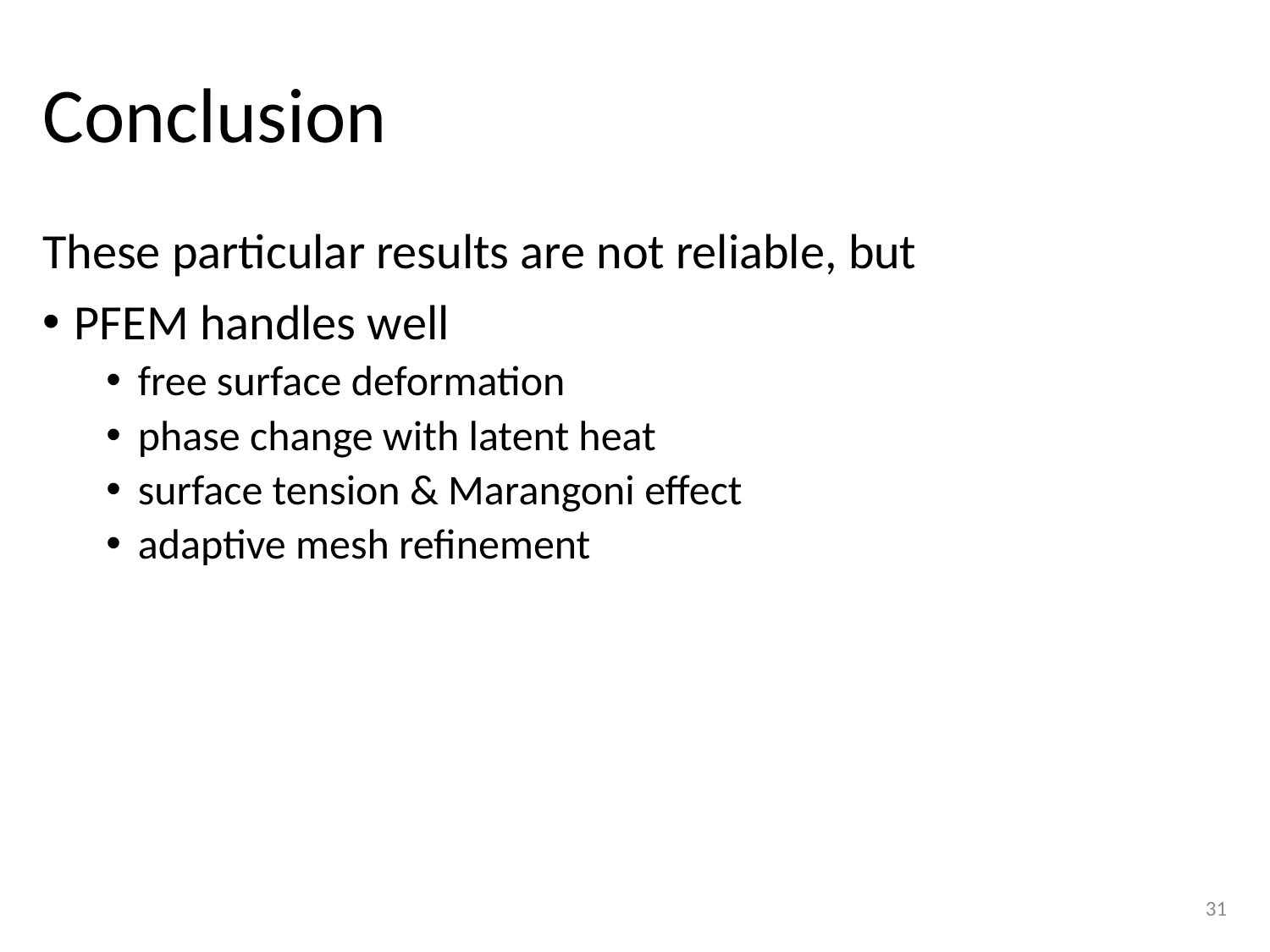

# Conclusion
These particular results are not reliable, but
PFEM handles well
free surface deformation
phase change with latent heat
surface tension & Marangoni effect
adaptive mesh refinement
31